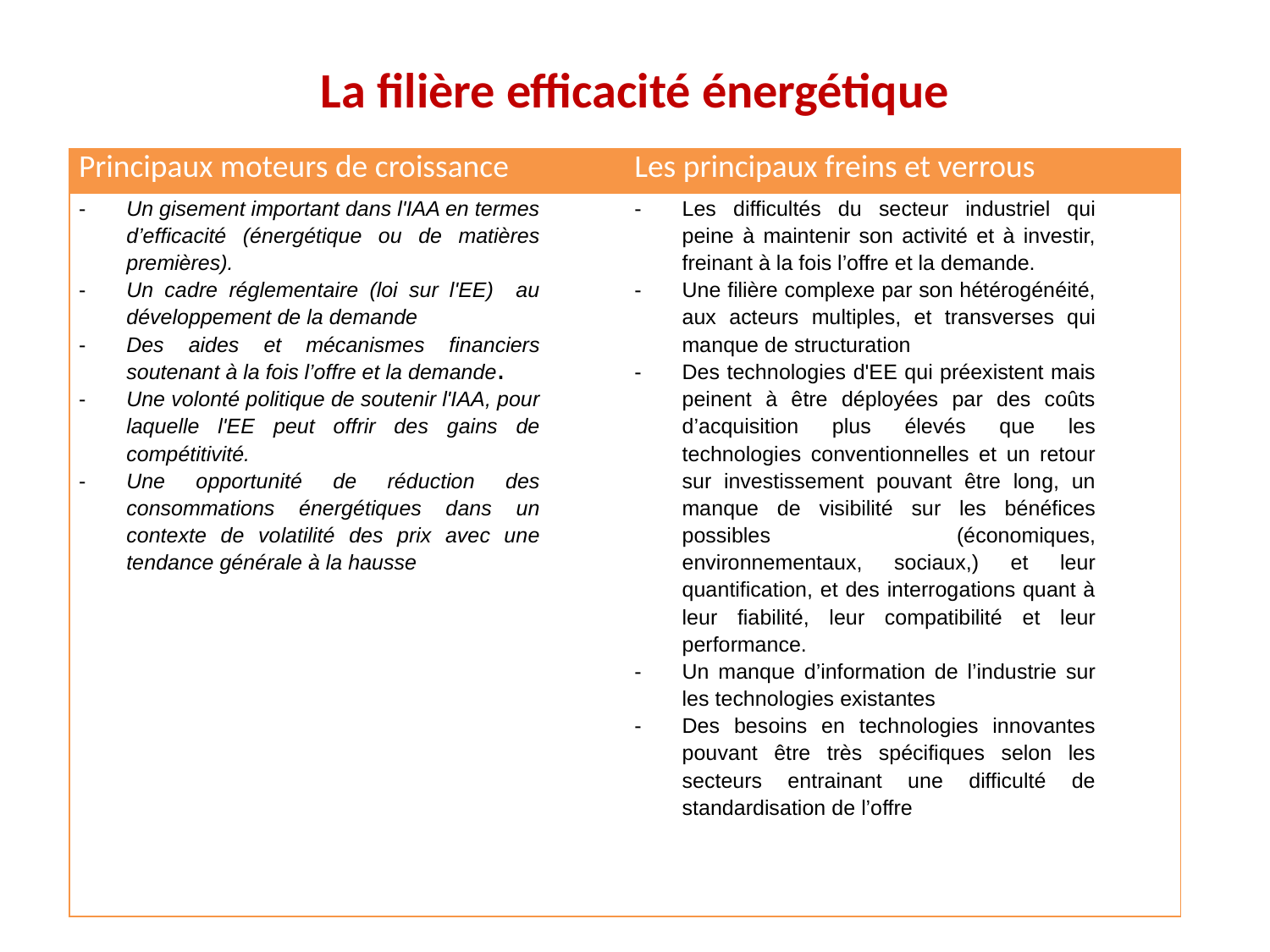

# La filière efficacité énergétique
| Principaux moteurs de croissance | Les principaux freins et verrous |
| --- | --- |
| Un gisement important dans l'IAA en termes d’efficacité (énergétique ou de matières premières). Un cadre réglementaire (loi sur l'EE) au développement de la demande Des aides et mécanismes financiers soutenant à la fois l’offre et la demande. Une volonté politique de soutenir l'IAA, pour laquelle l'EE peut offrir des gains de compétitivité. Une opportunité de réduction des consommations énergétiques dans un contexte de volatilité des prix avec une tendance générale à la hausse | Les difficultés du secteur industriel qui peine à maintenir son activité et à investir, freinant à la fois l’offre et la demande. Une filière complexe par son hétérogénéité, aux acteurs multiples, et transverses qui manque de structuration Des technologies d'EE qui préexistent mais peinent à être déployées par des coûts d’acquisition plus élevés que les technologies conventionnelles et un retour sur investissement pouvant être long, un manque de visibilité sur les bénéfices possibles (économiques, environnementaux, sociaux,) et leur quantification, et des interrogations quant à leur fiabilité, leur compatibilité et leur performance. Un manque d’information de l’industrie sur les technologies existantes Des besoins en technologies innovantes pouvant être très spécifiques selon les secteurs entrainant une difficulté de standardisation de l’offre |